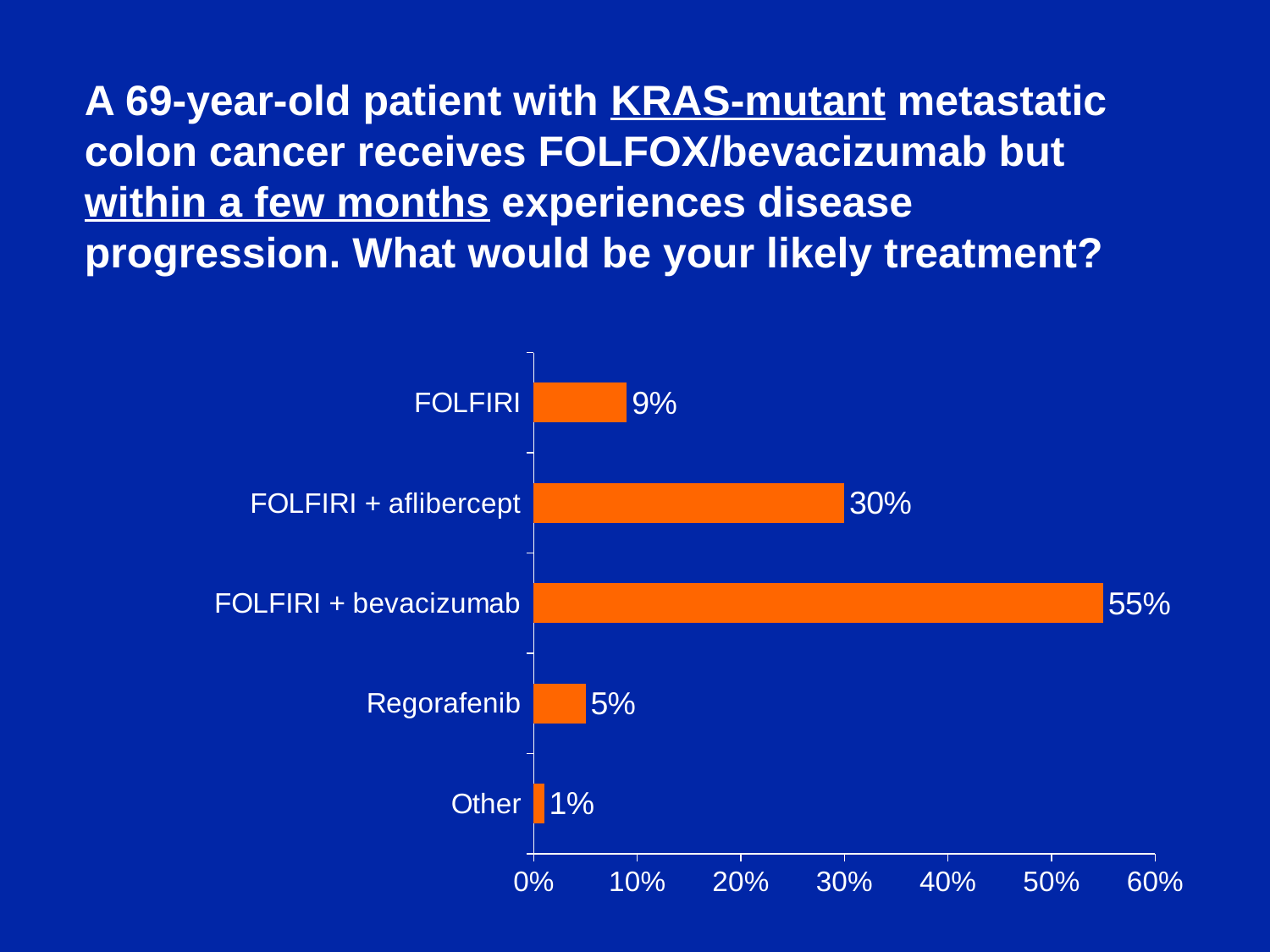

A 69-year-old patient with KRAS-mutant metastatic colon cancer receives FOLFOX/bevacizumab but within a few months experiences disease progression. What would be your likely treatment?

### Chart

| Category | Series 1 |
|---|---|
| Other | 0.01 |
| Regorafenib | 0.05 |
| FOLFIRI + bevacizumab | 0.55 |
| FOLFIRI + aflibercept | 0.3 |
| FOLFIRI | 0.09 |